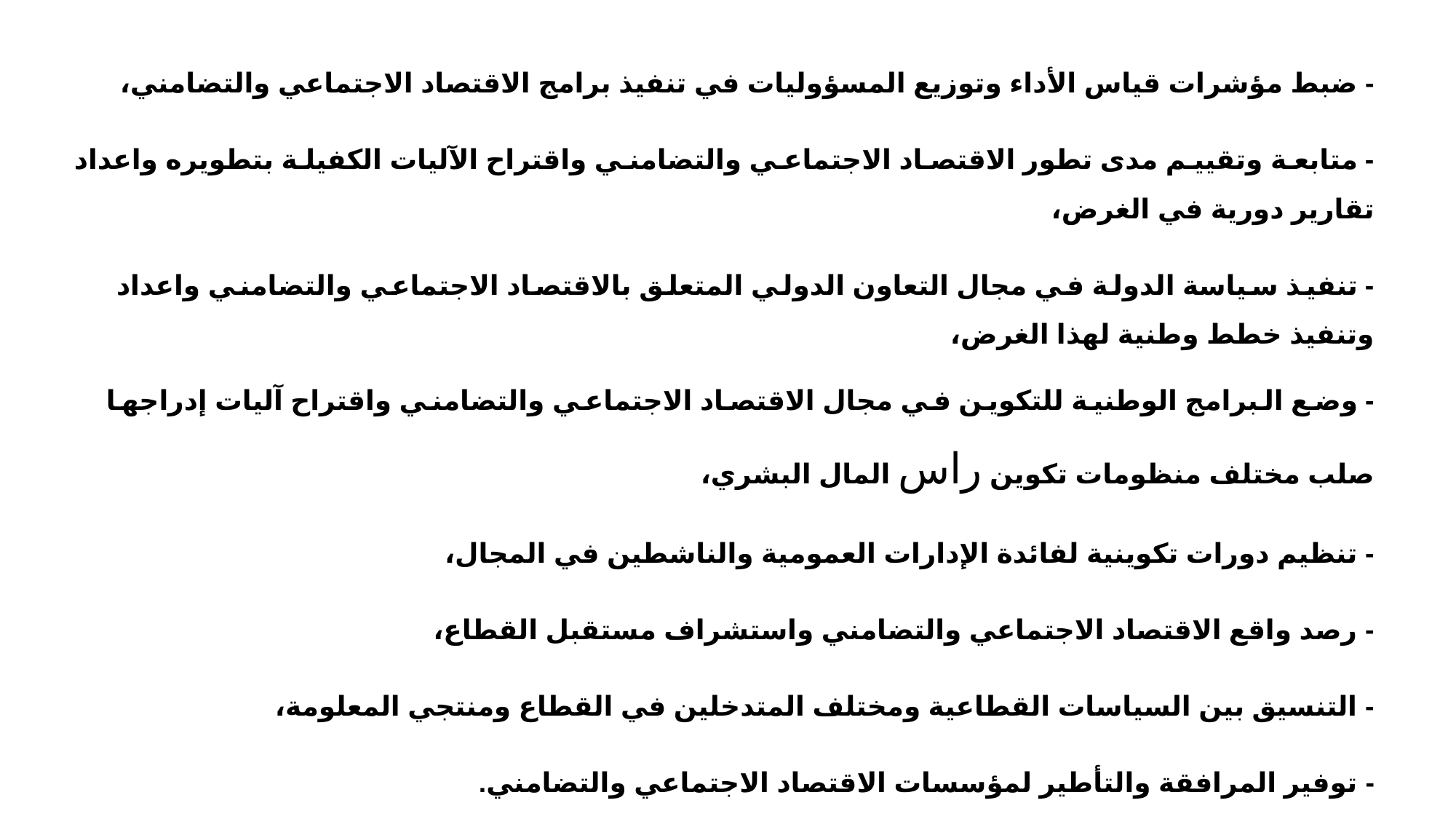

- ضبط مؤشرات قياس الأداء وتوزيع المسؤوليات في تنفيذ برامج الاقتصاد الاجتماعي والتضامني،
- متابعة وتقييم مدى تطور الاقتصاد الاجتماعي والتضامني واقتراح الآليات الكفيلة بتطويره واعداد تقارير دورية في الغرض،
- تنفيذ سياسة الدولة في مجال التعاون الدولي المتعلق بالاقتصاد الاجتماعي والتضامني واعداد وتنفيذ خطط وطنية لهذا الغرض،
- وضع البرامج الوطنية للتكوين في مجال الاقتصاد الاجتماعي والتضامني واقتراح آليات إدراجها صلب مختلف منظومات تكوين راس المال البشري،
- تنظيم دورات تكوينية لفائدة الإدارات العمومية والناشطين في المجال،
- رصد واقع الاقتصاد الاجتماعي والتضامني واستشراف مستقبل القطاع،
- التنسيق بين السياسات القطاعية ومختلف المتدخلين في القطاع ومنتجي المعلومة،
- توفير المرافقة والتأطير لمؤسسات الاقتصاد الاجتماعي والتضامني.